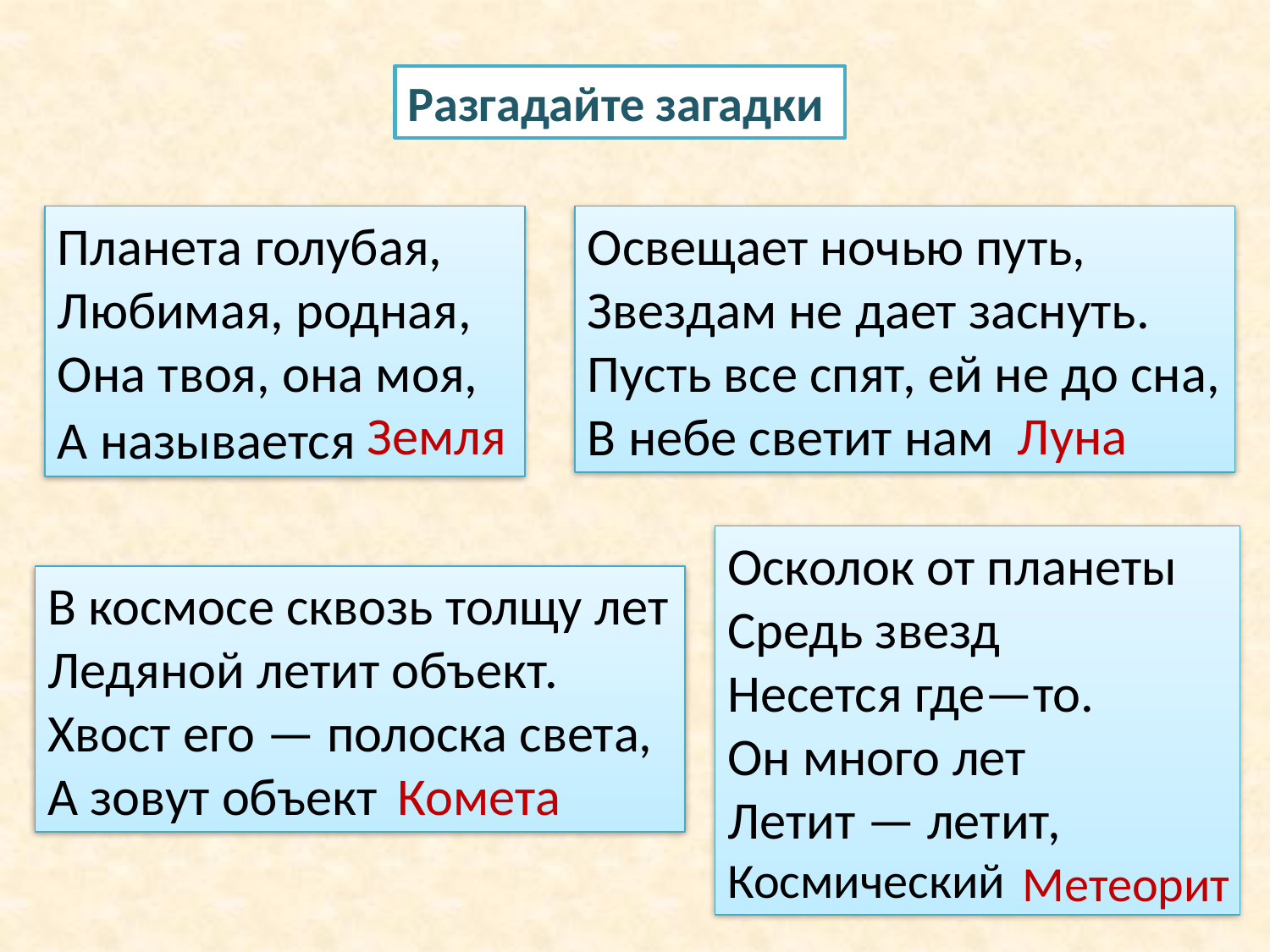

Разгадайте загадки
Планета голубая, Любимая, родная, Она твоя, она моя,
А называется
Освещает ночью путь, Звездам не дает заснуть. Пусть все спят, ей не до сна,
В небе светит нам
Земля
Луна
Осколок от планеты Средь звезд
Несется где—то.
Он много лет
Летит — летит, Космический
В космосе сквозь толщу лет Ледяной летит объект.
Хвост его — полоска света,
А зовут объект
Комета
Метеорит